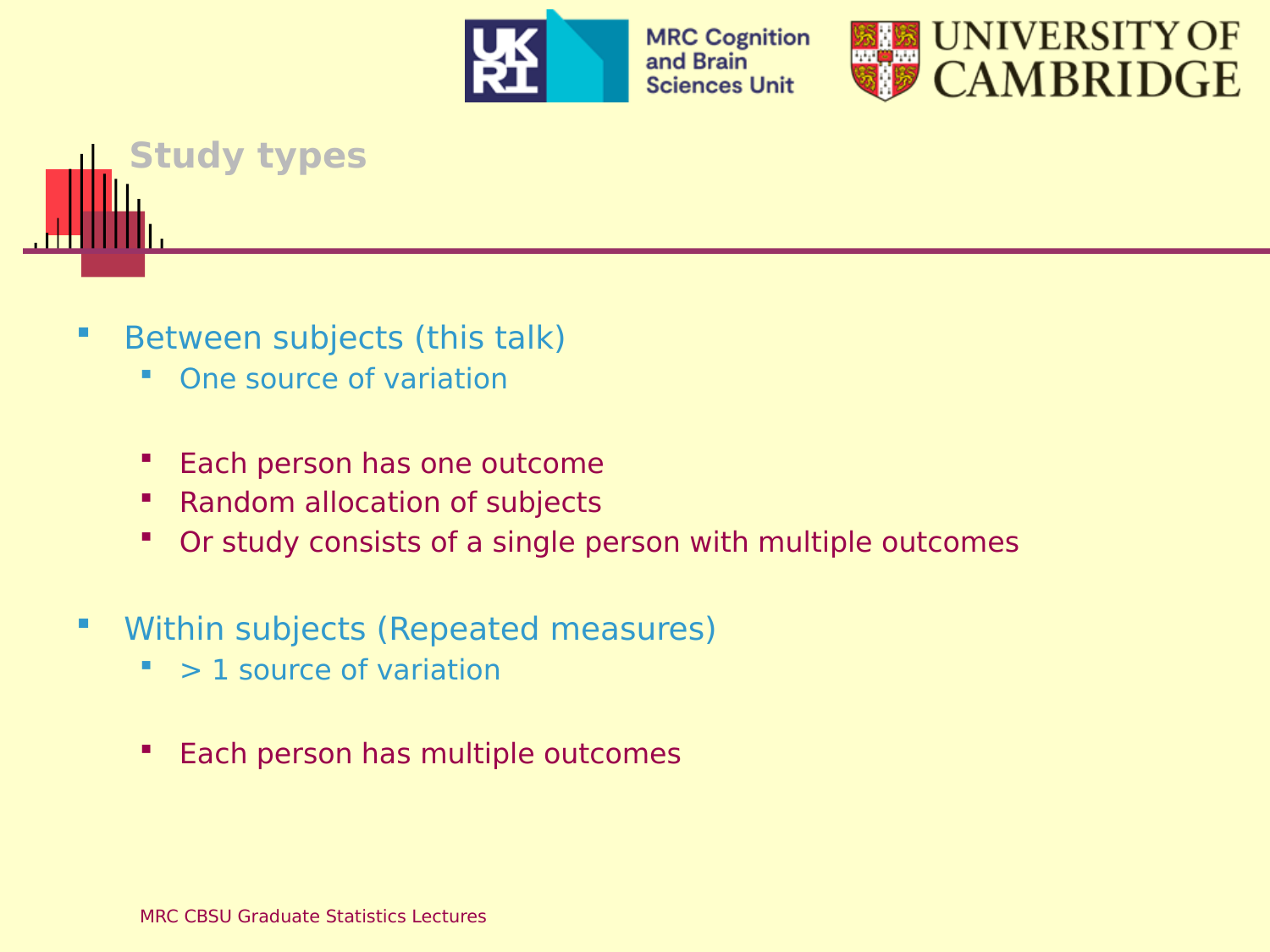

# Study types

Between subjects (this talk)
One source of variation

Each person has one outcome
Random allocation of subjects
Or study consists of a single person with multiple outcomes

Within subjects (Repeated measures)
> 1 source of variation

Each person has multiple outcomes
MRC CBSU Graduate Statistics Lectures